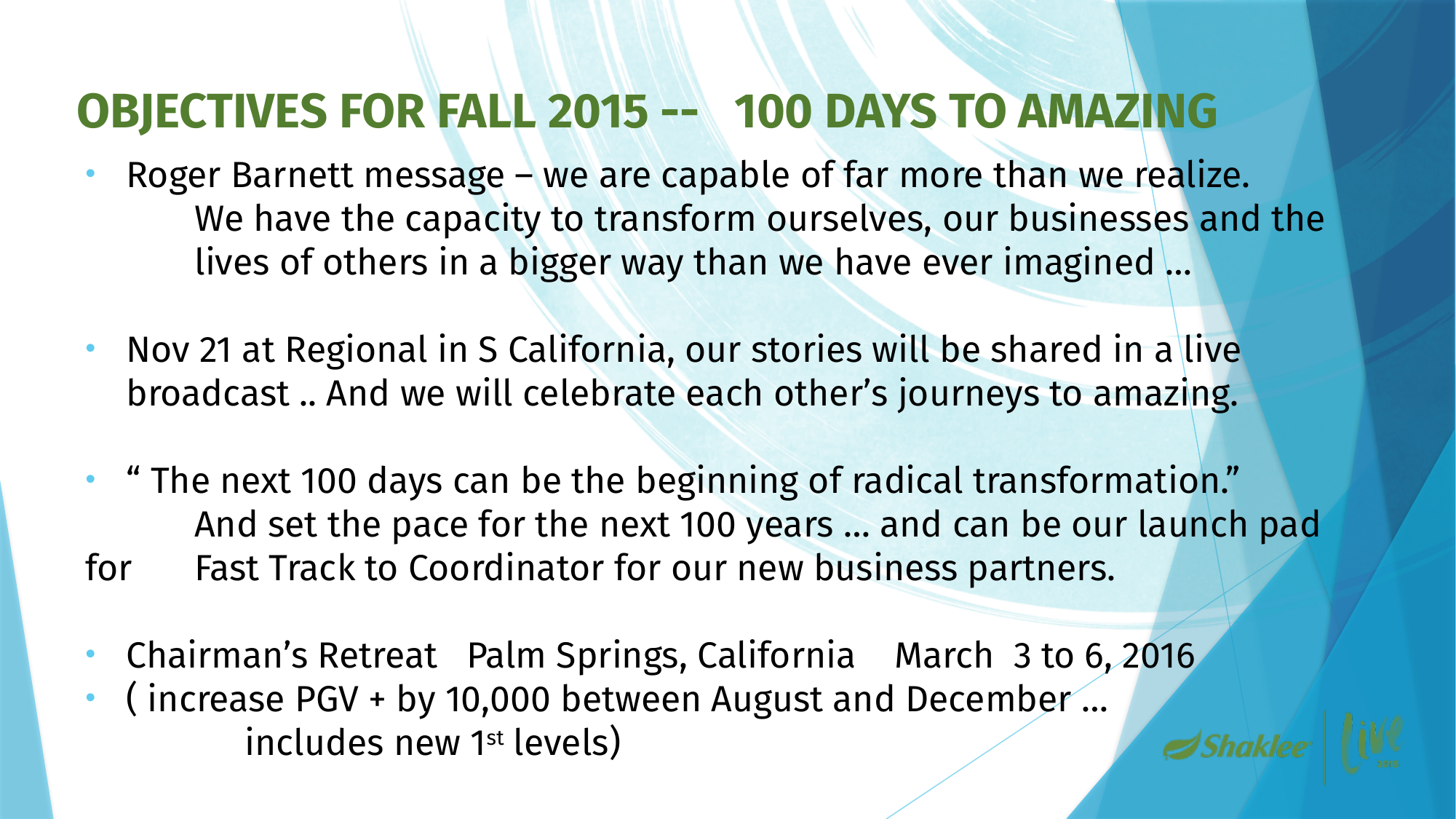

# Objectives for Fall 2015 --   100 Days to Amazing
Roger Barnett message – we are capable of far more than we realize.
	We have the capacity to transform ourselves, our businesses and the 	lives of others in a bigger way than we have ever imagined …

Nov 21 at Regional in S California, our stories will be shared in a live broadcast .. And we will celebrate each other’s journeys to amazing.

“ The next 100 days can be the beginning of radical transformation.”
	And set the pace for the next 100 years … and can be our launch pad for 	Fast Track to Coordinator for our new business partners.

Chairman’s Retreat   Palm Springs, California    March  3 to 6, 2016
( increase PGV + by 10,000 between August and December …			 includes new 1st levels)